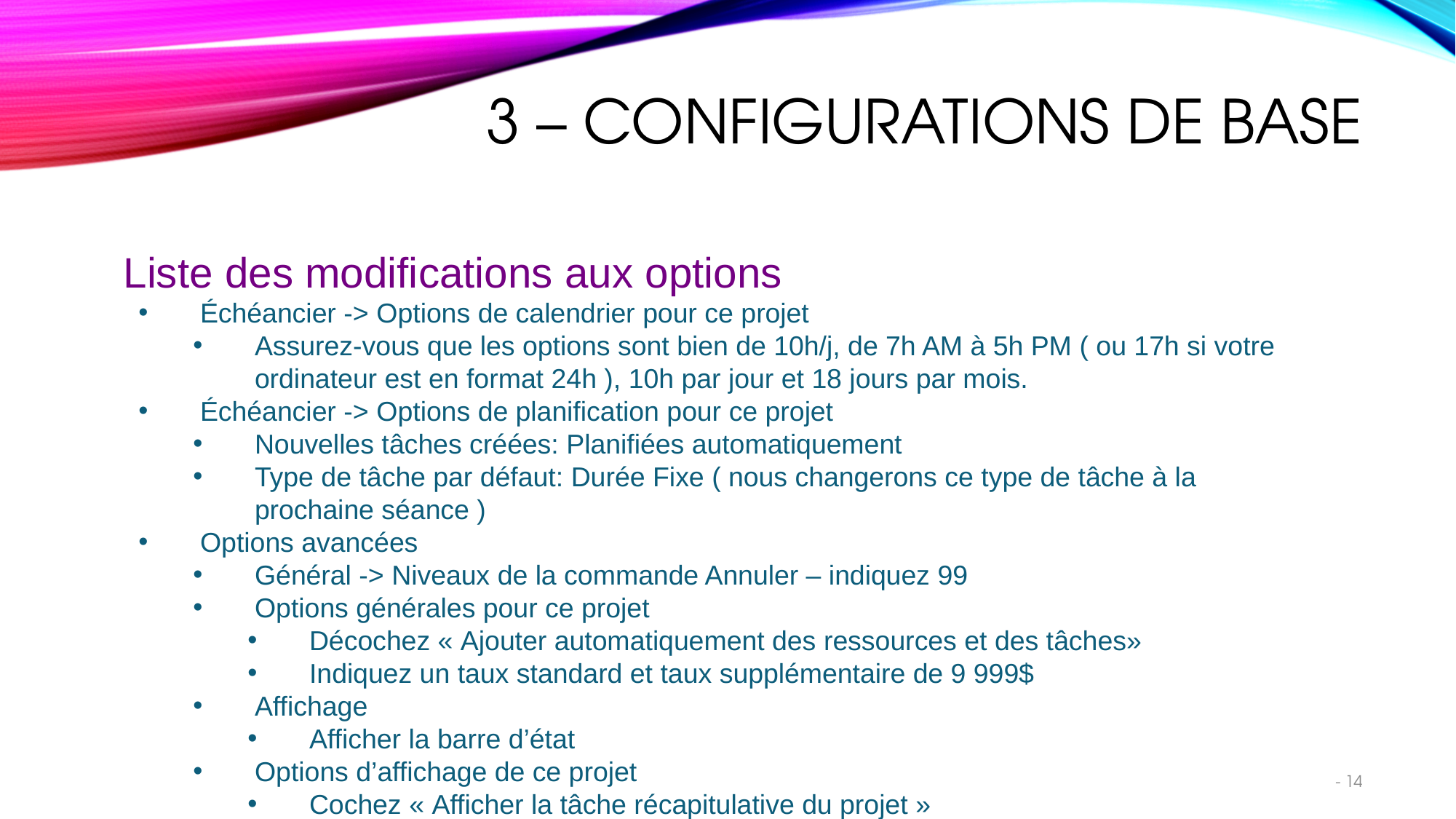

# 3 – Configurations de base
Liste des modifications aux options
Échéancier -> Options de calendrier pour ce projet
Assurez-vous que les options sont bien de 10h/j, de 7h AM à 5h PM ( ou 17h si votre ordinateur est en format 24h ), 10h par jour et 18 jours par mois.
Échéancier -> Options de planification pour ce projet
Nouvelles tâches créées: Planifiées automatiquement
Type de tâche par défaut: Durée Fixe ( nous changerons ce type de tâche à la prochaine séance )
Options avancées
Général -> Niveaux de la commande Annuler – indiquez 99
Options générales pour ce projet
Décochez « Ajouter automatiquement des ressources et des tâches»
Indiquez un taux standard et taux supplémentaire de 9 999$
Affichage
Afficher la barre d’état
Options d’affichage de ce projet
Cochez « Afficher la tâche récapitulative du projet »
14